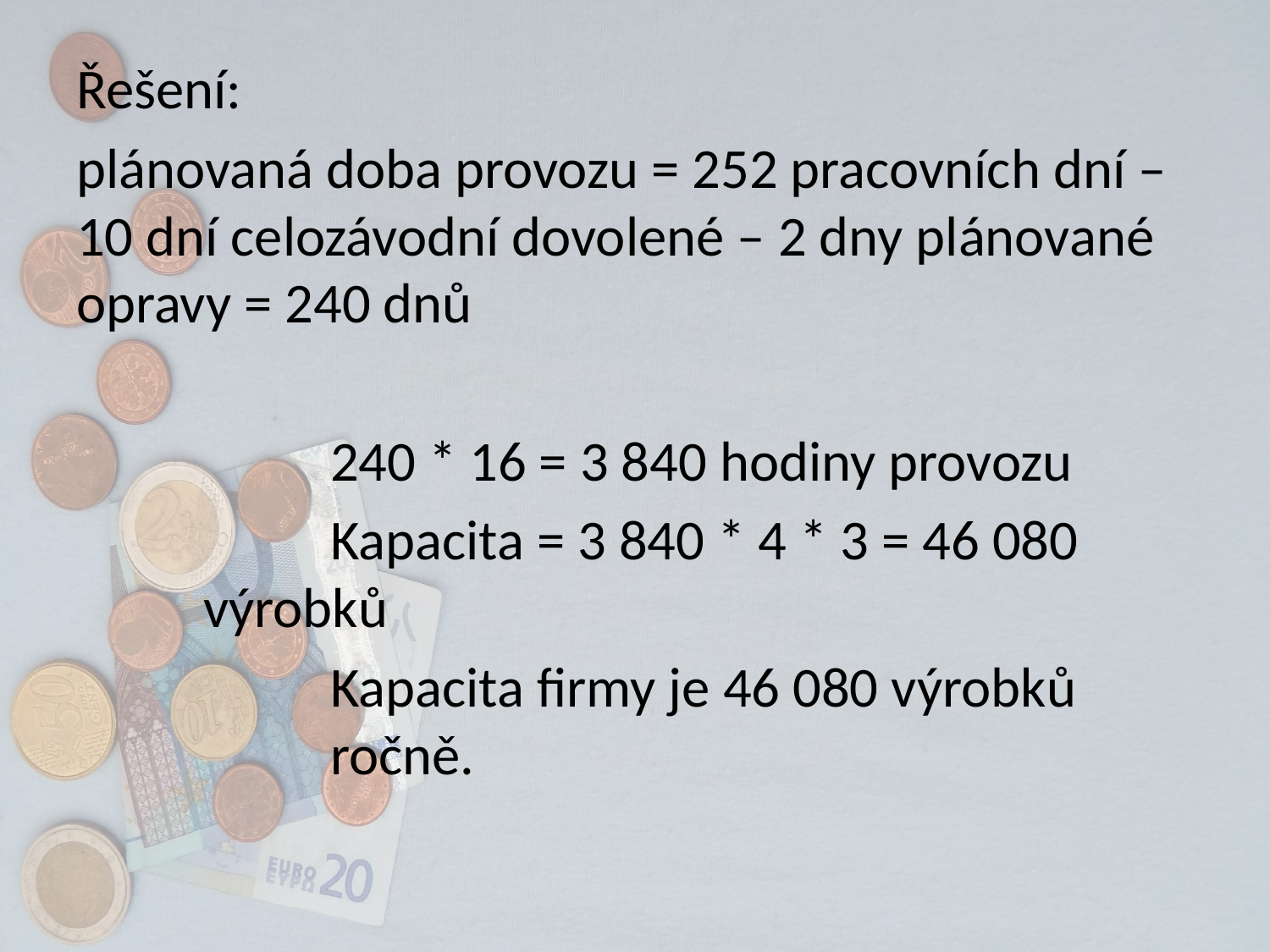

Řešení:
plánovaná doba provozu = 252 pracovních dní – 10 dní celozávodní dovolené – 2 dny plánované opravy = 240 dnů

		240 * 16 = 3 840 hodiny provozu
		Kapacita = 3 840 * 4 * 3 = 46 080 		výrobků
		Kapacita firmy je 46 080 výrobků 			ročně.